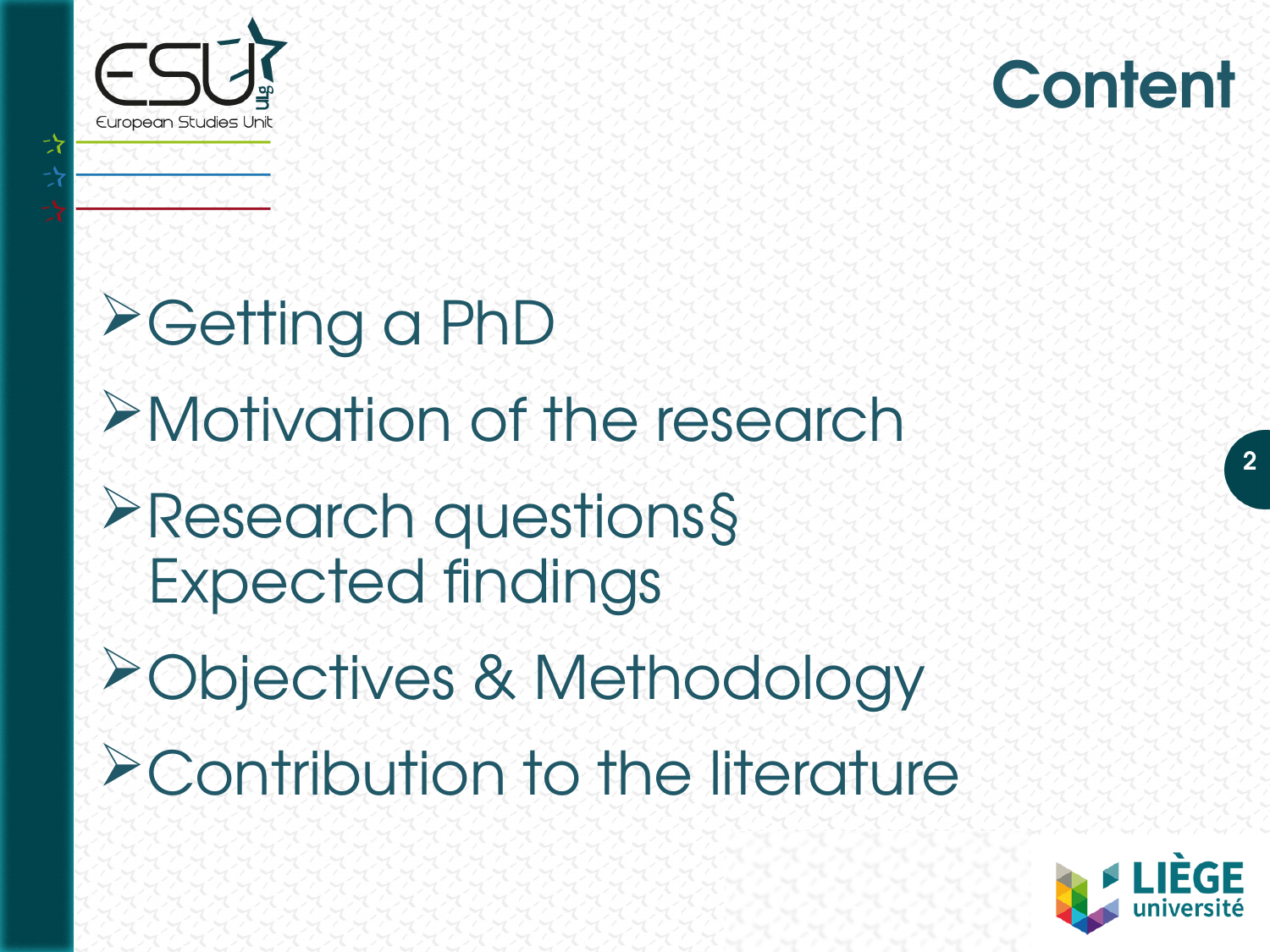

Content

Getting a PhD
Motivation of the research
Research questions§
Expected findings
Objectives & Methodology
Contribution to the literature
2